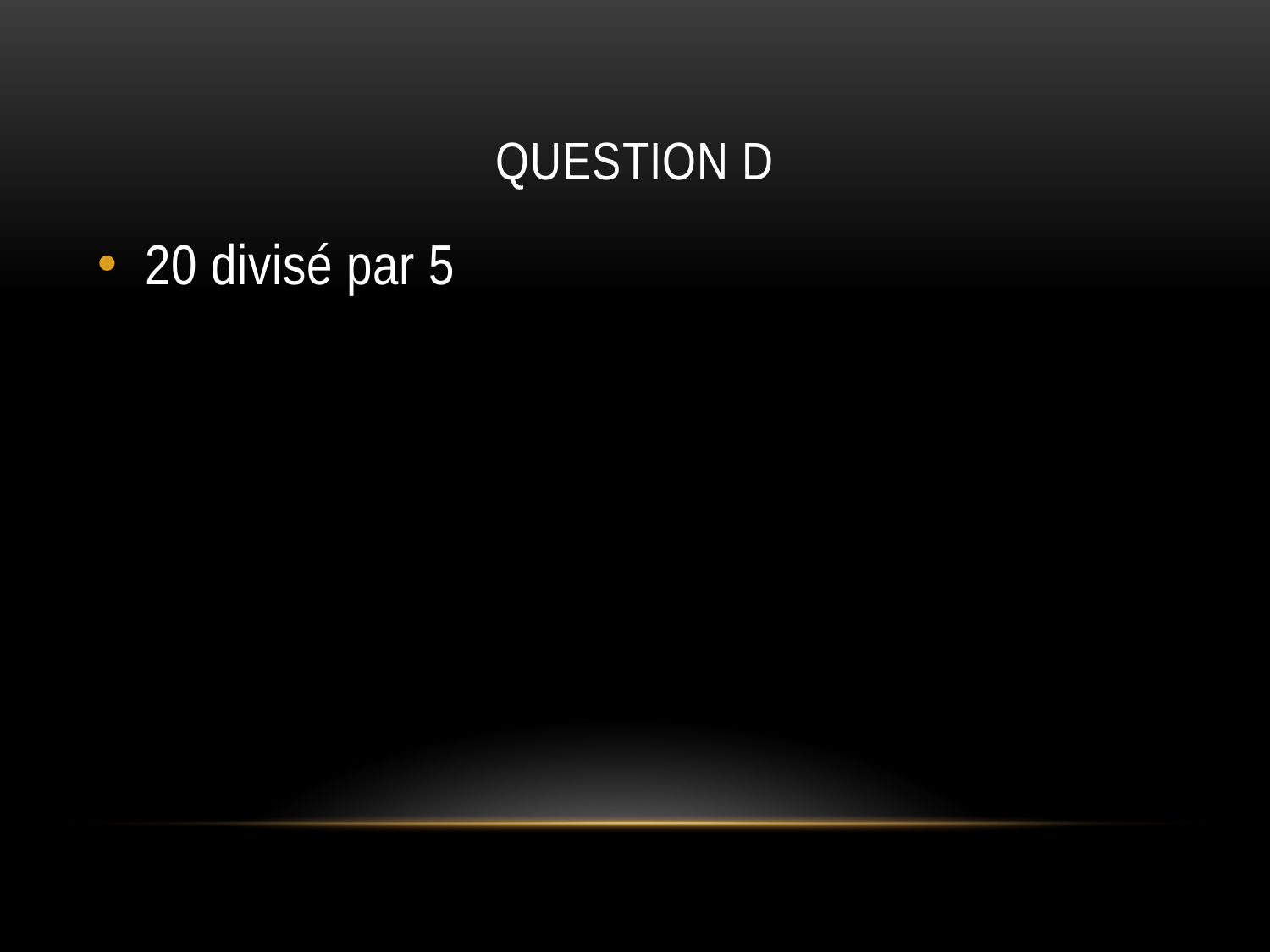

# QUESTION D
20 divisé par 5